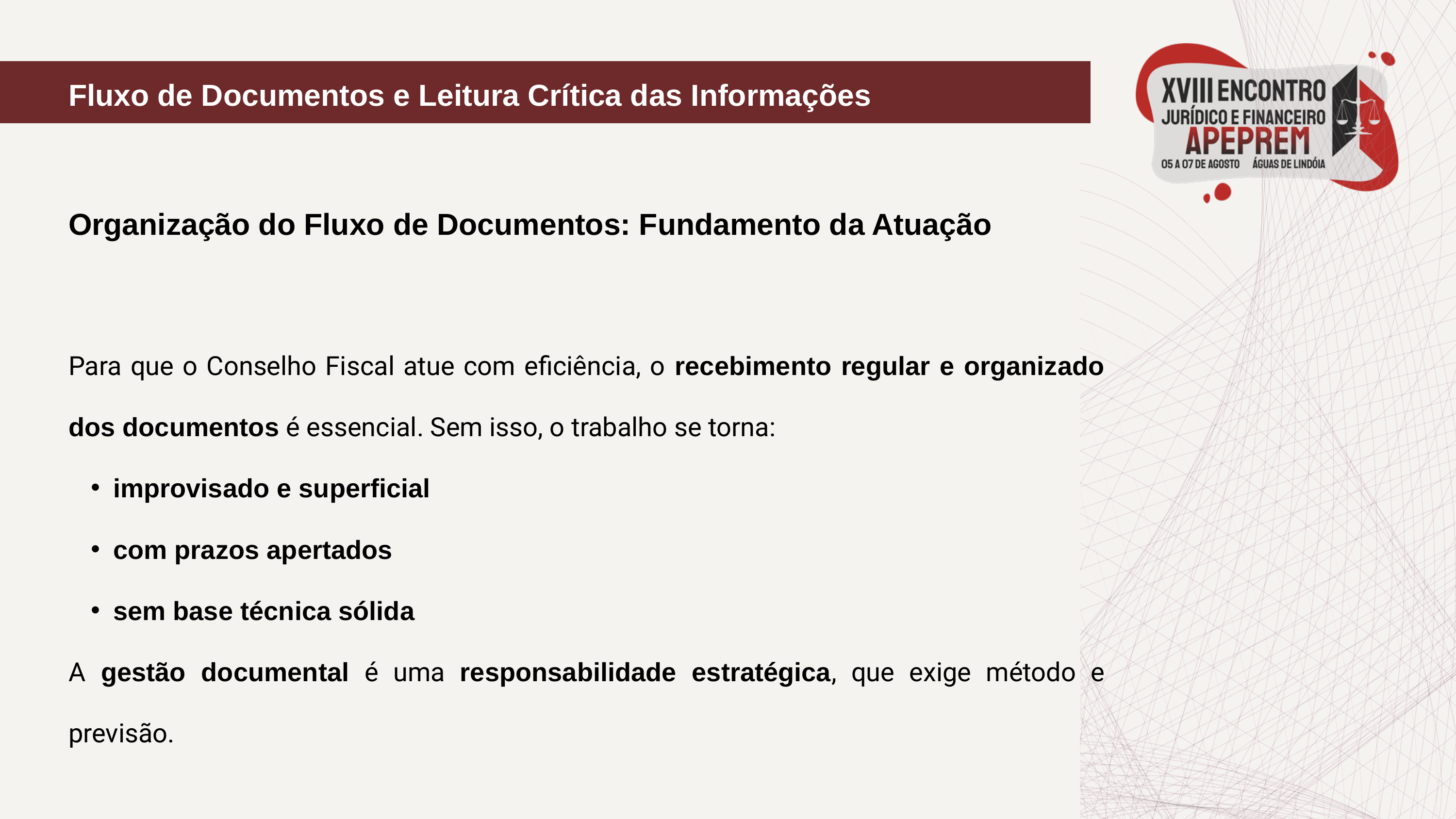

Fluxo de Documentos e Leitura Crítica das Informações
Organização do Fluxo de Documentos: Fundamento da Atuação
Para que o Conselho Fiscal atue com eficiência, o recebimento regular e organizado dos documentos é essencial. Sem isso, o trabalho se torna:
improvisado e superficial
com prazos apertados
sem base técnica sólida
A gestão documental é uma responsabilidade estratégica, que exige método e previsão.